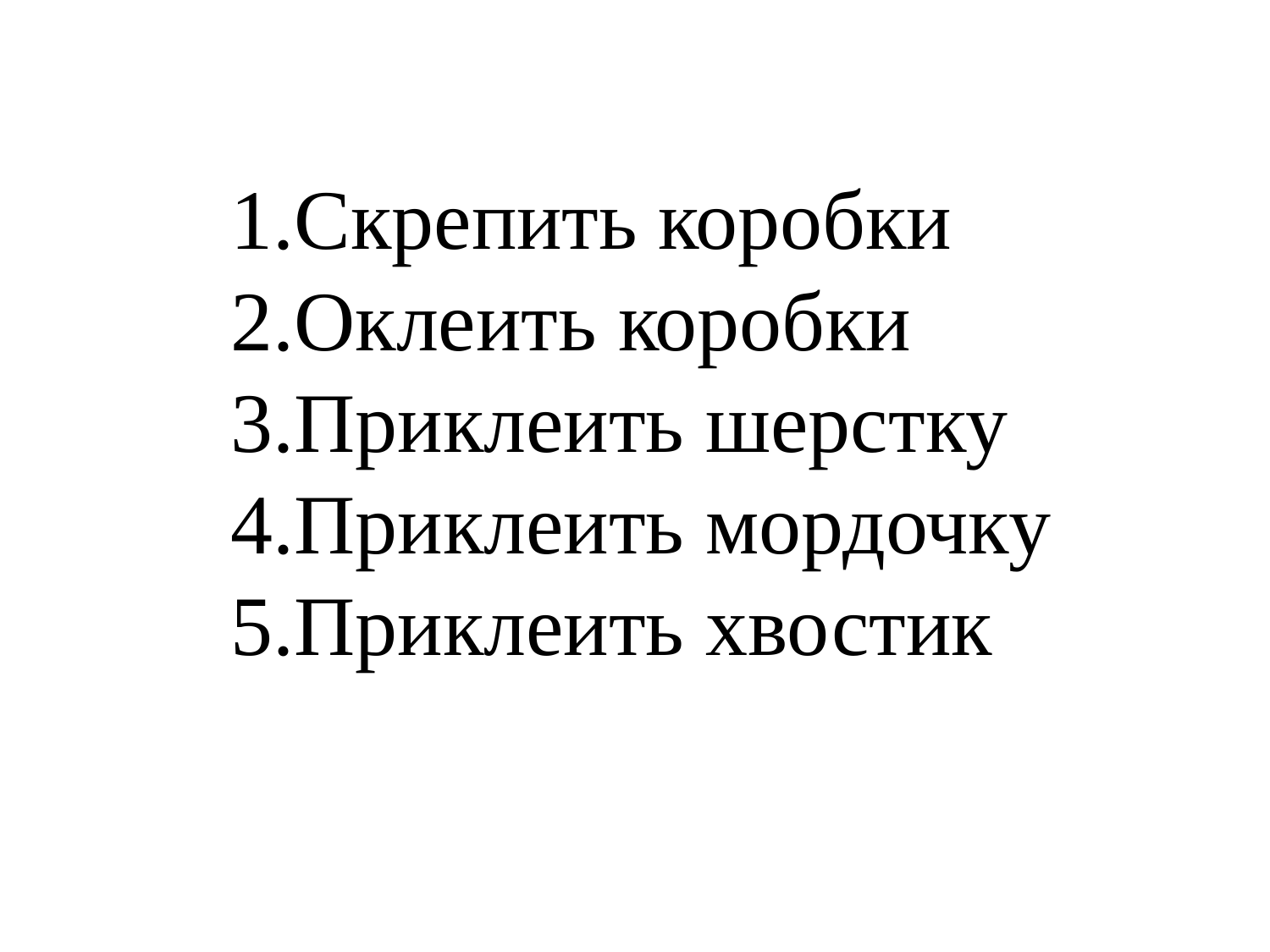

Скрепить коробки
Оклеить коробки
Приклеить шерстку
Приклеить мордочку
Приклеить хвостик